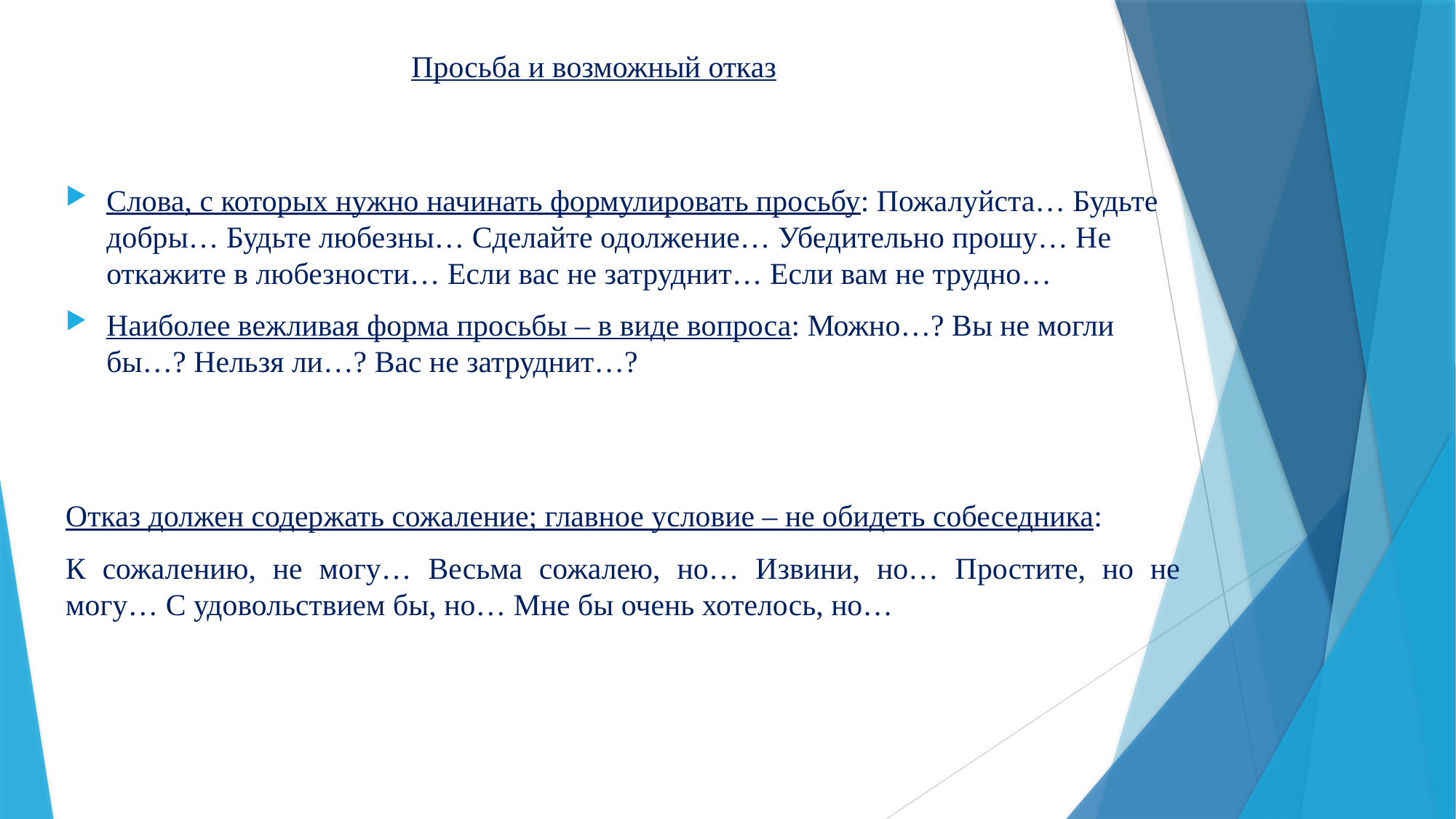

# Просьба и возможный отказ
Слова, с которых нужно начинать формулировать просьбу: Пожалуйста… Будьте добры… Будьте любезны… Сделайте одолжение… Убедительно прошу… Не откажите в любезности… Если вас не затруднит… Если вам не трудно…
Наиболее вежливая форма просьбы – в виде вопроса: Можно…? Вы не могли бы…? Нельзя ли…? Вас не затруднит…?

Отказ должен содержать сожаление; главное условие – не обидеть собеседника:
К сожалению, не могу… Весьма сожалею, но… Извини, но… Простите, но не могу… С удовольствием бы, но… Мне бы очень хотелось, но…